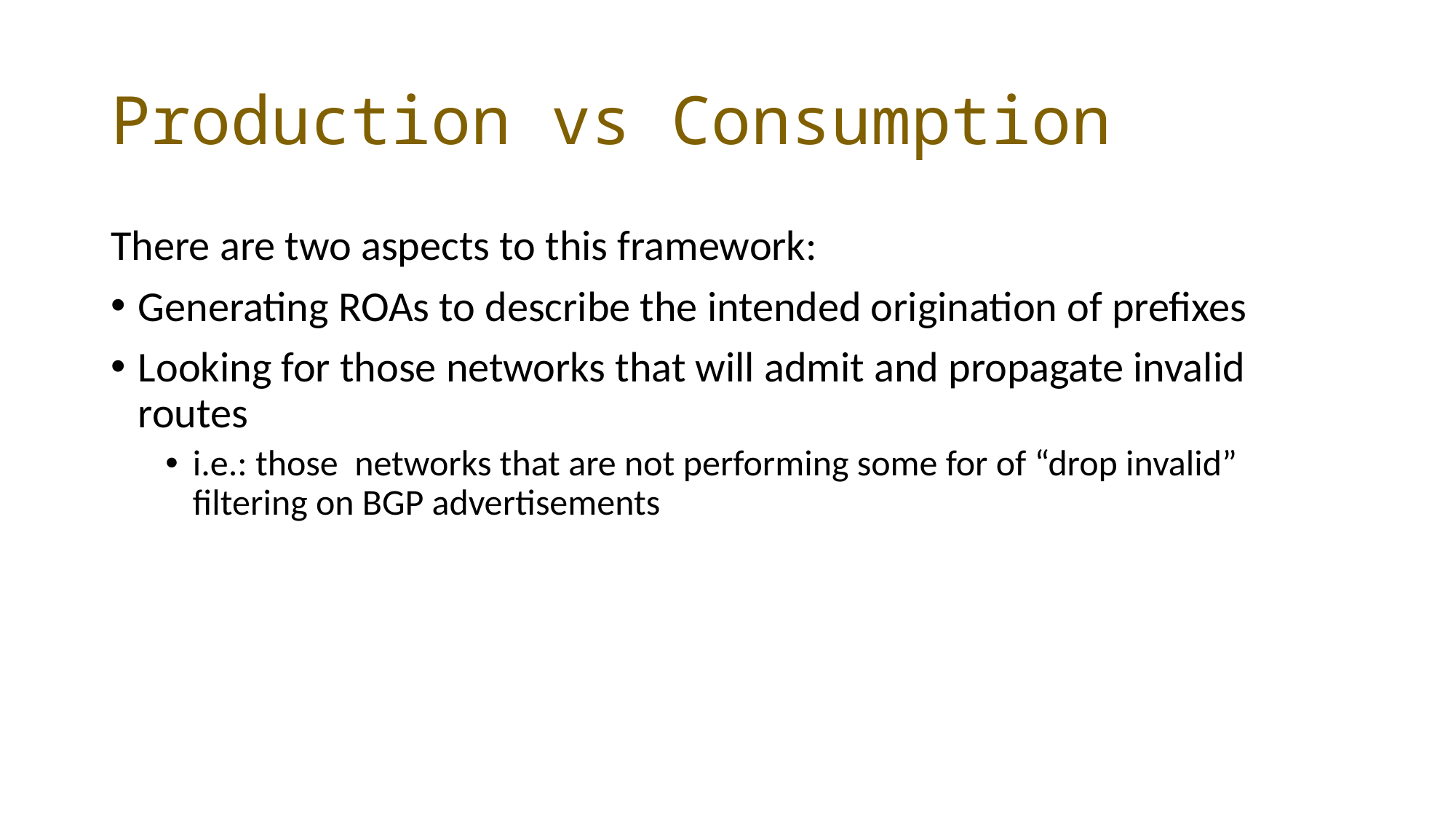

# Production vs Consumption
There are two aspects to this framework:
Generating ROAs to describe the intended origination of prefixes
Looking for those networks that will admit and propagate invalid routes
i.e.: those  networks that are not performing some for of “drop invalid” filtering on BGP advertisements